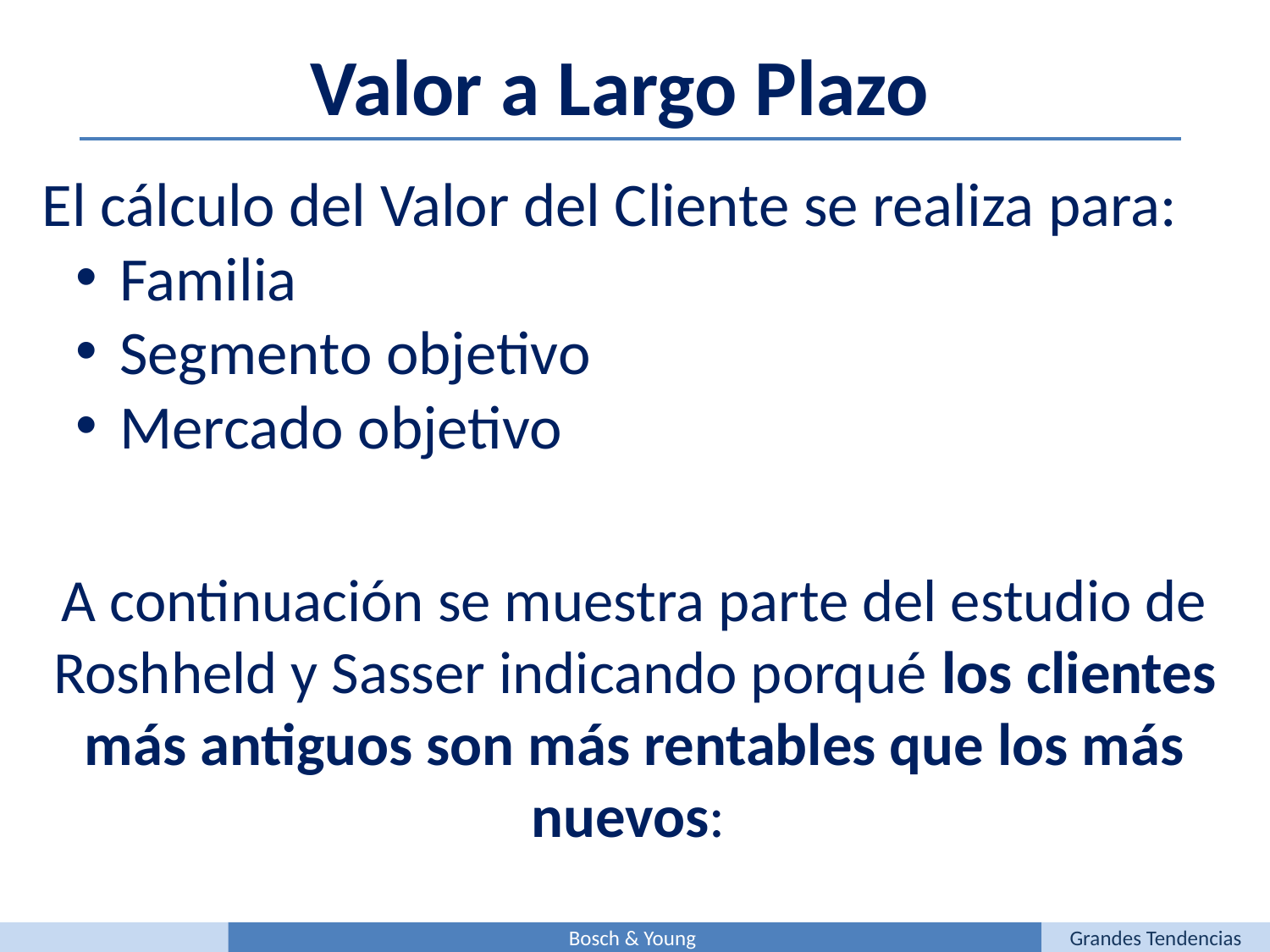

Valor a Largo Plazo
El cálculo del Valor del Cliente se realiza para:
 Familia
 Segmento objetivo
 Mercado objetivo
A continuación se muestra parte del estudio de Roshheld y Sasser indicando porqué los clientes más antiguos son más rentables que los más nuevos:

Bosch & Young
Grandes Tendencias